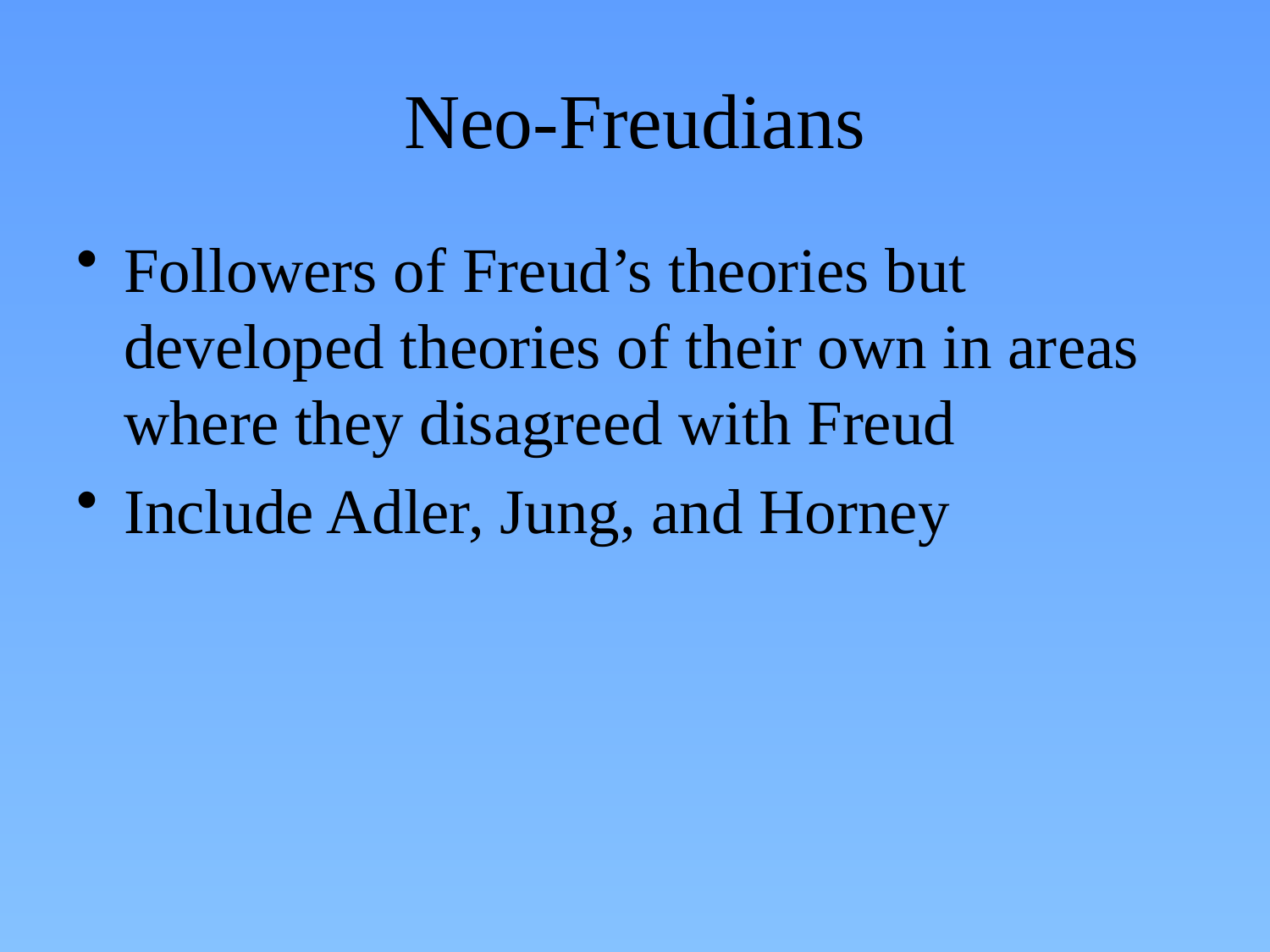

# Neo-Freudians
Followers of Freud’s theories but developed theories of their own in areas where they disagreed with Freud
Include Adler, Jung, and Horney